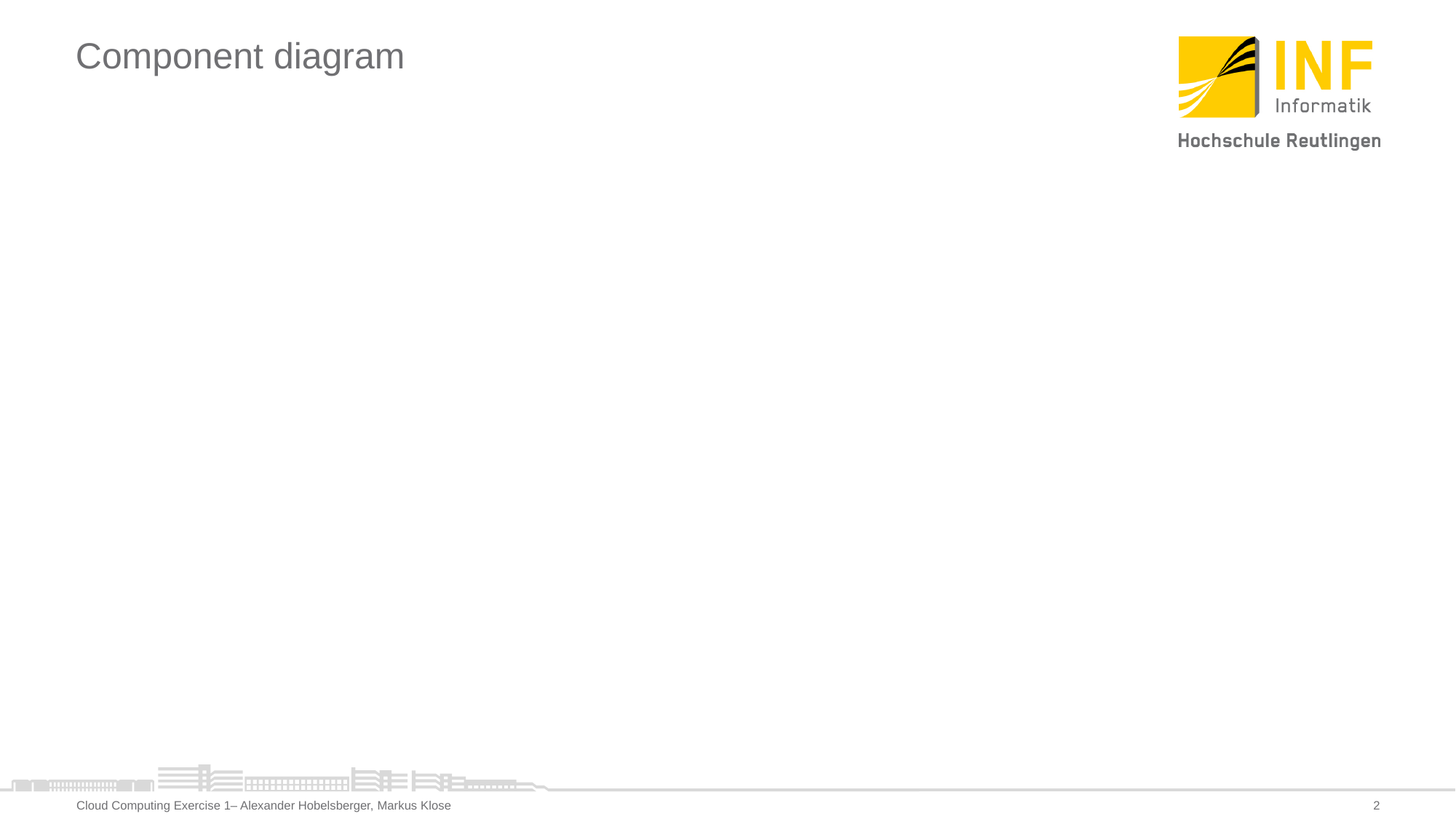

# Component diagram
Cloud Computing Exercise 1– Alexander Hobelsberger, Markus Klose
2